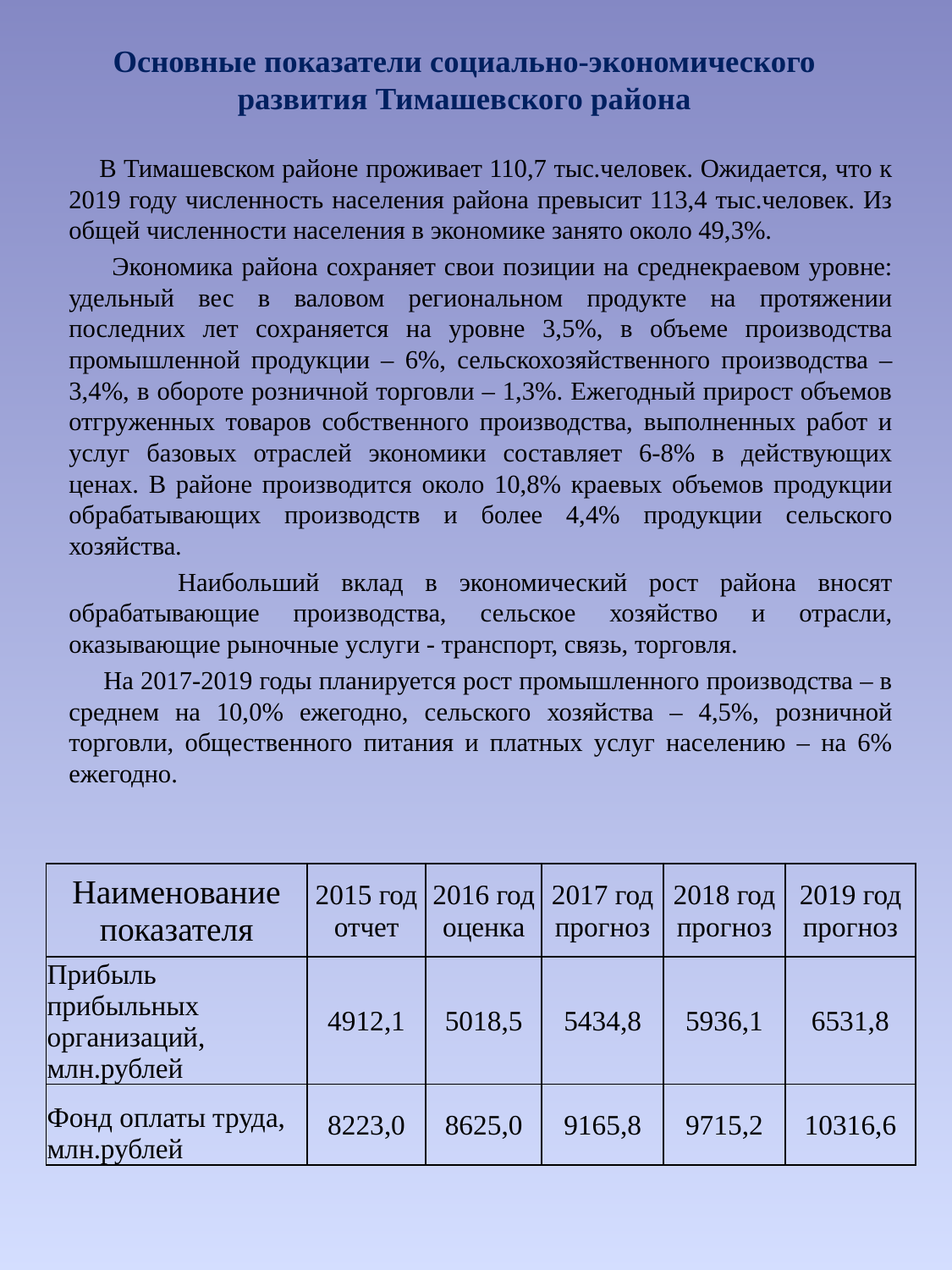

# Основные показатели социально-экономического развития Тимашевского района
     В Тимашевском районе проживает 110,7 тыс.человек. Ожидается, что к 2019 году численность населения района превысит 113,4 тыс.человек. Из общей численности населения в экономике занято около 49,3%.
     Экономика района сохраняет свои позиции на среднекраевом уровне: удельный вес в валовом региональном продукте на протяжении последних лет сохраняется на уровне 3,5%, в объеме производства промышленной продукции – 6%, сельскохозяйственного производства – 3,4%, в обороте розничной торговли – 1,3%. Ежегодный прирост объемов отгруженных товаров собственного производства, выполненных работ и услуг базовых отраслей экономики составляет 6-8% в действующих ценах. В районе производится около 10,8% краевых объемов продукции обрабатывающих производств и более 4,4% продукции сельского хозяйства.
     Наибольший вклад в экономический рост района вносят обрабатывающие производства, сельское хозяйство и отрасли, оказывающие рыночные услуги - транспорт, связь, торговля.
     На 2017-2019 годы планируется рост промышленного производства – в среднем на 10,0% ежегодно, сельского хозяйства – 4,5%, розничной торговли, общественного питания и платных услуг населению – на 6% ежегодно.
| Наименование показателя | 2015 год отчет | 2016 год оценка | 2017 год прогноз | 2018 год прогноз | 2019 год прогноз |
| --- | --- | --- | --- | --- | --- |
| Прибыль прибыльных организаций, млн.рублей | 4912,1 | 5018,5 | 5434,8 | 5936,1 | 6531,8 |
| Фонд оплаты труда, млн.рублей | 8223,0 | 8625,0 | 9165,8 | 9715,2 | 10316,6 |